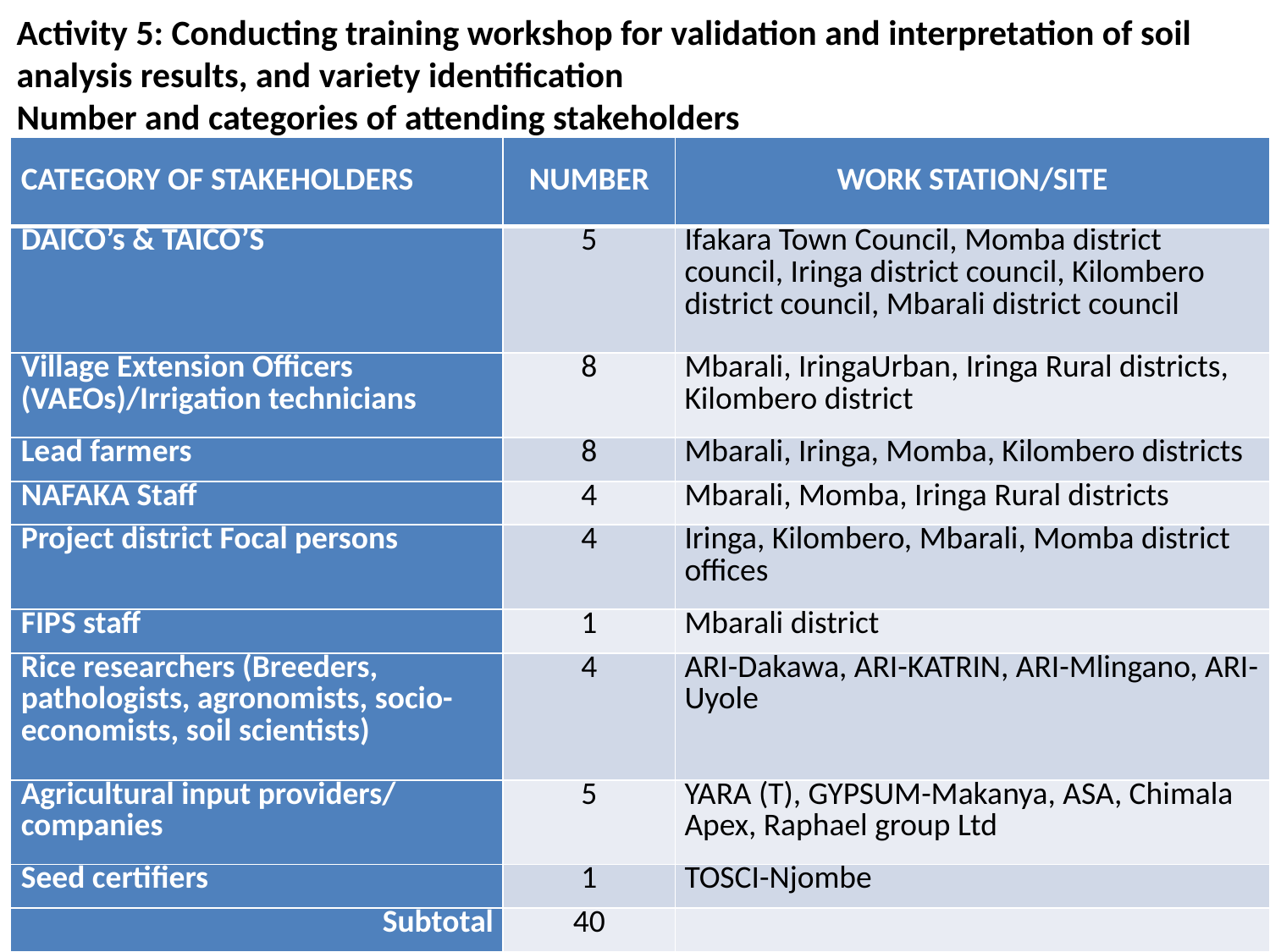

# Activity 5: Conducting training workshop for validation and interpretation of soil analysis results, and variety identification Number and categories of attending stakeholders
| CATEGORY OF STAKEHOLDERS | NUMBER | WORK STATION/SITE |
| --- | --- | --- |
| DAICO’s & TAICO’S | 5 | Ifakara Town Council, Momba district council, Iringa district council, Kilombero district council, Mbarali district council |
| Village Extension Officers (VAEOs)/Irrigation technicians | 8 | Mbarali, IringaUrban, Iringa Rural districts, Kilombero district |
| Lead farmers | 8 | Mbarali, Iringa, Momba, Kilombero districts |
| NAFAKA Staff | 4 | Mbarali, Momba, Iringa Rural districts |
| Project district Focal persons | 4 | Iringa, Kilombero, Mbarali, Momba district offices |
| FIPS staff | 1 | Mbarali district |
| Rice researchers (Breeders, pathologists, agronomists, socio-economists, soil scientists) | 4 | ARI-Dakawa, ARI-KATRIN, ARI-Mlingano, ARI-Uyole |
| Agricultural input providers/ companies | 5 | YARA (T), GYPSUM-Makanya, ASA, Chimala Apex, Raphael group Ltd |
| Seed certifiers | 1 | TOSCI-Njombe |
| Subtotal | 40 |  |
31